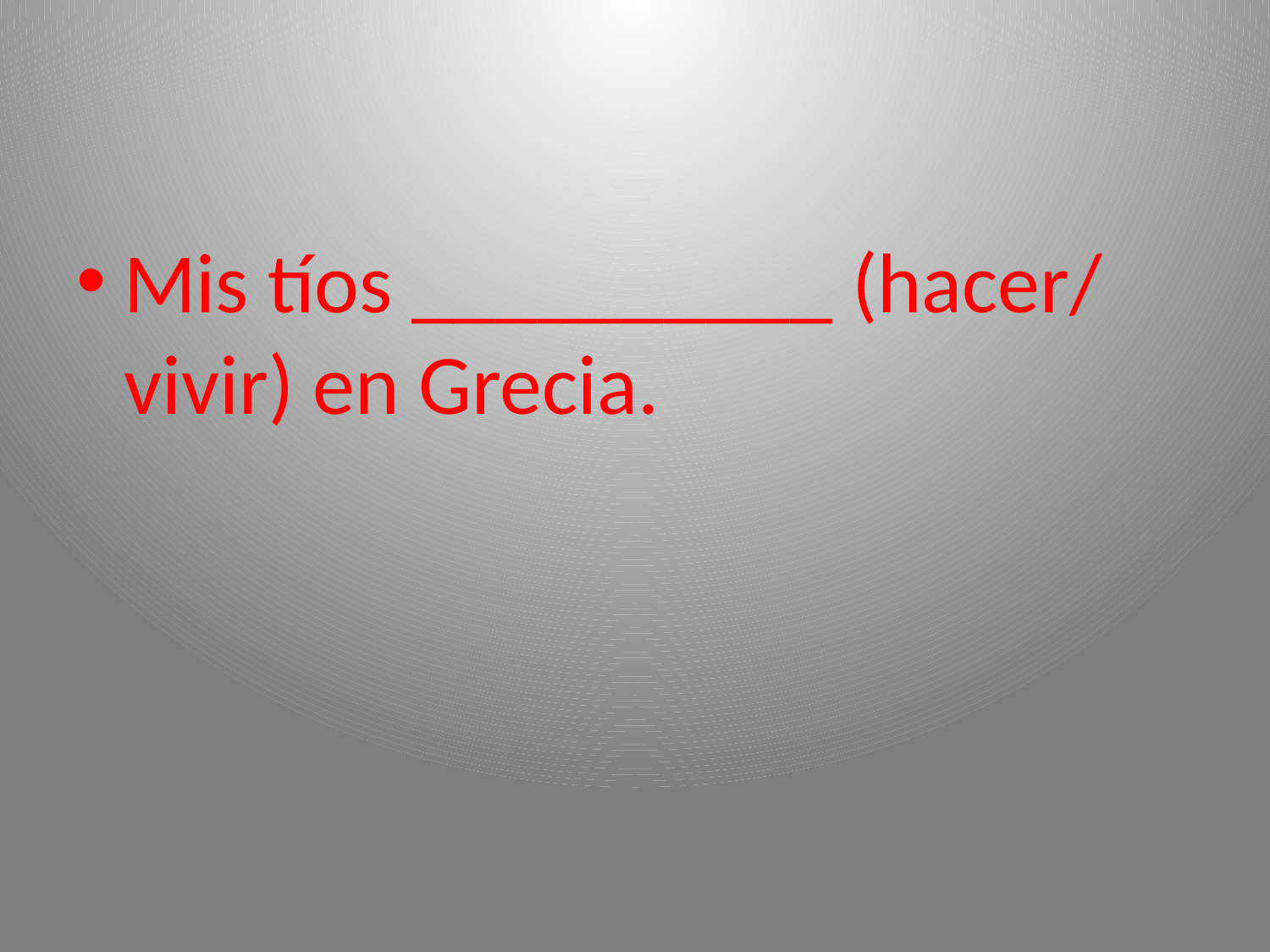

#
Mis tíos __________ (hacer/ vivir) en Grecia.